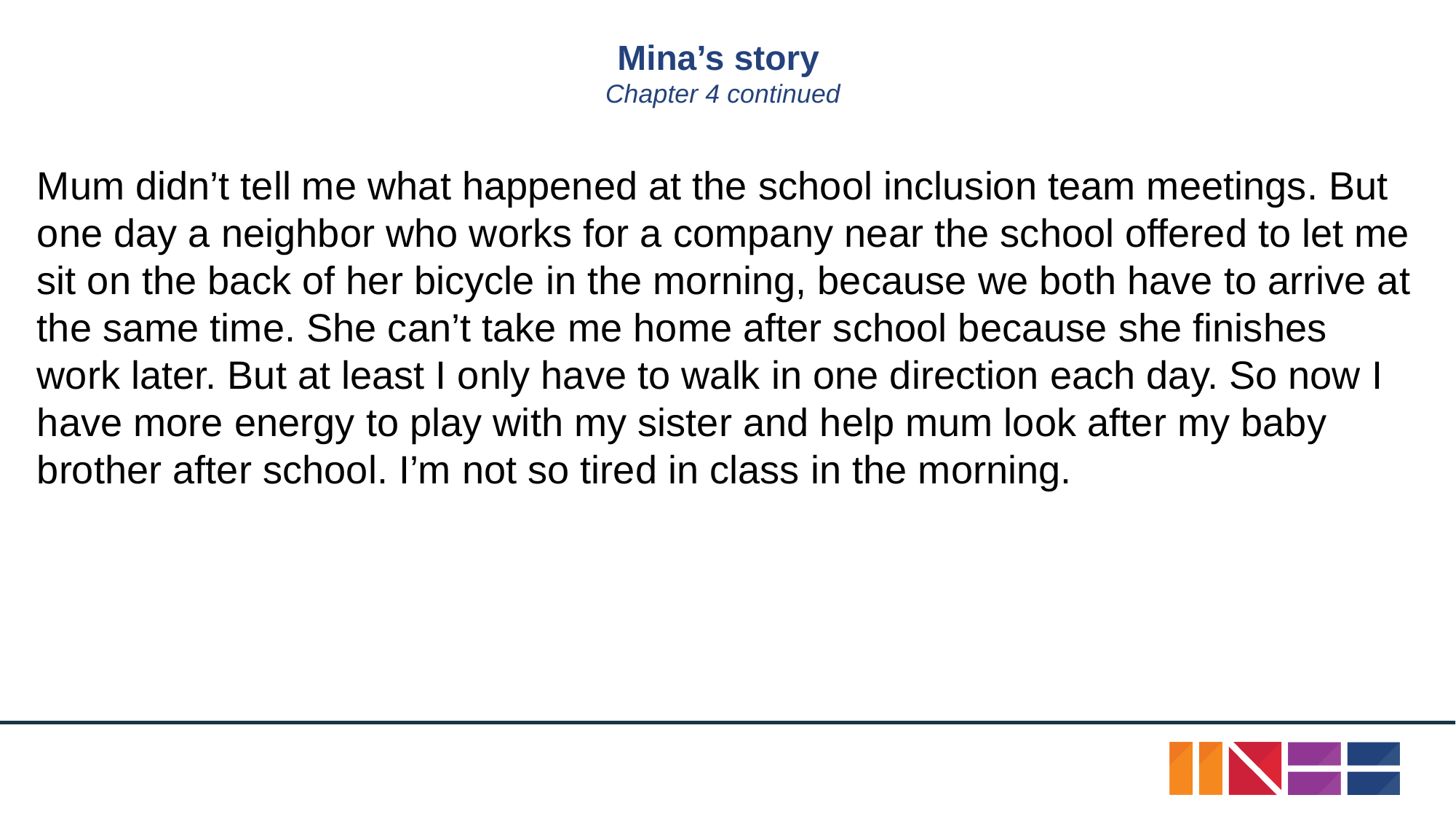

# Mina’s story
Chapter 4 continued
Mum didn’t tell me what happened at the school inclusion team meetings. But one day a neighbor who works for a company near the school offered to let me sit on the back of her bicycle in the morning, because we both have to arrive at the same time. She can’t take me home after school because she finishes work later. But at least I only have to walk in one direction each day. So now I have more energy to play with my sister and help mum look after my baby brother after school. I’m not so tired in class in the morning.